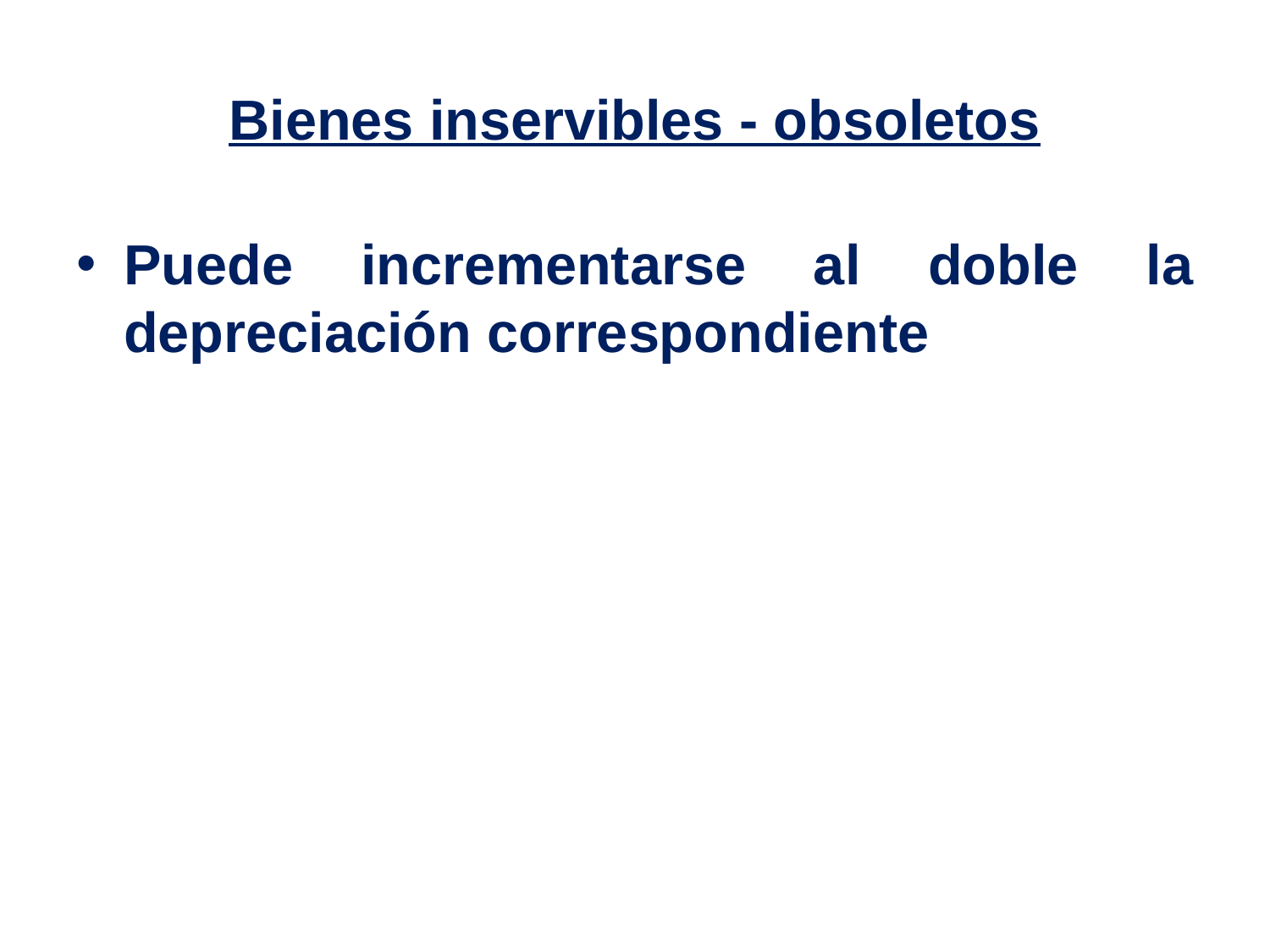

# Bienes inservibles - obsoletos
Puede incrementarse al doble la depreciación correspondiente